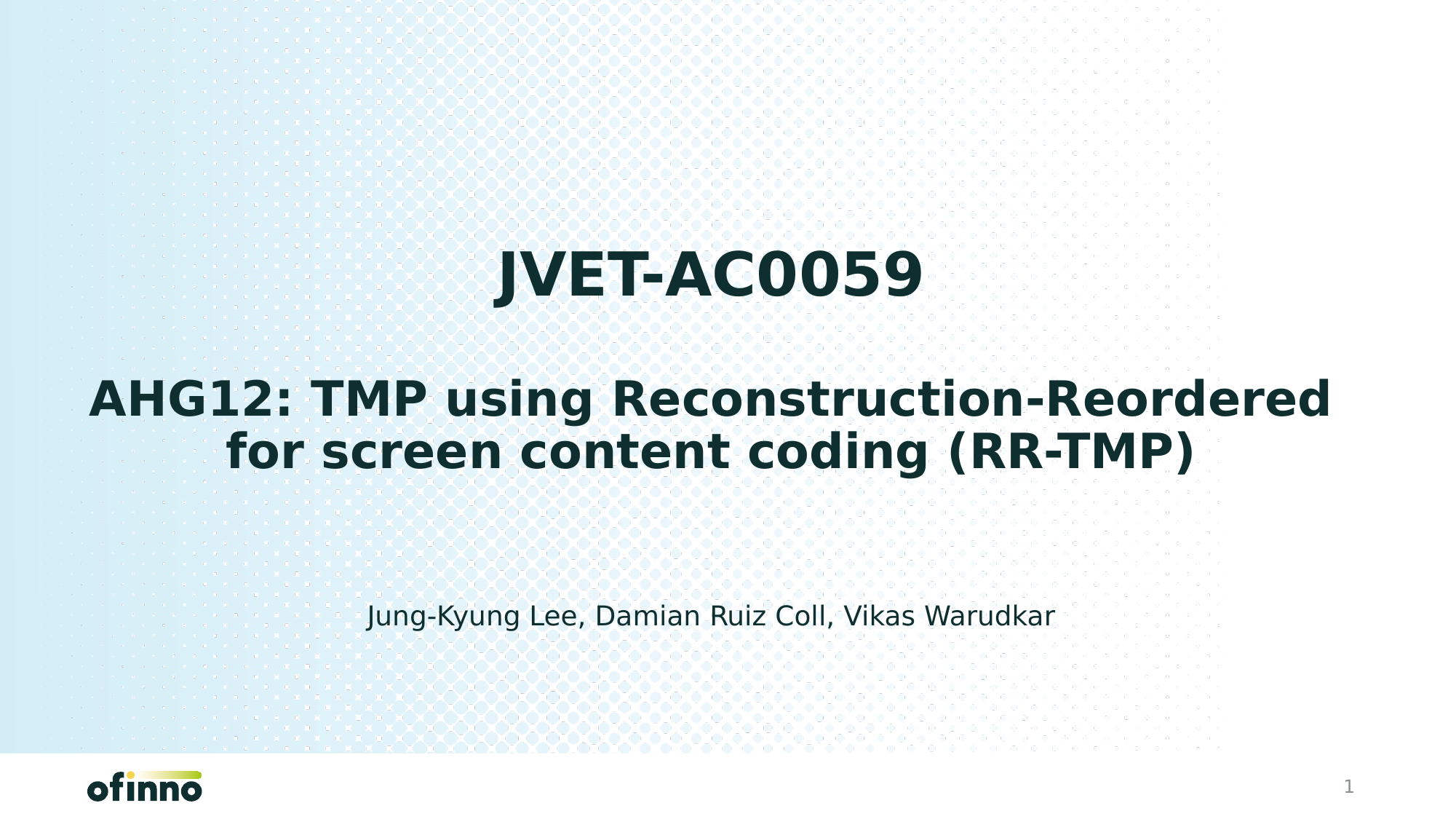

# JVET-AC0059 AHG12: TMP using Reconstruction-Reordered for screen content coding (RR-TMP)
Jung-Kyung Lee, Damian Ruiz Coll, Vikas Warudkar
1